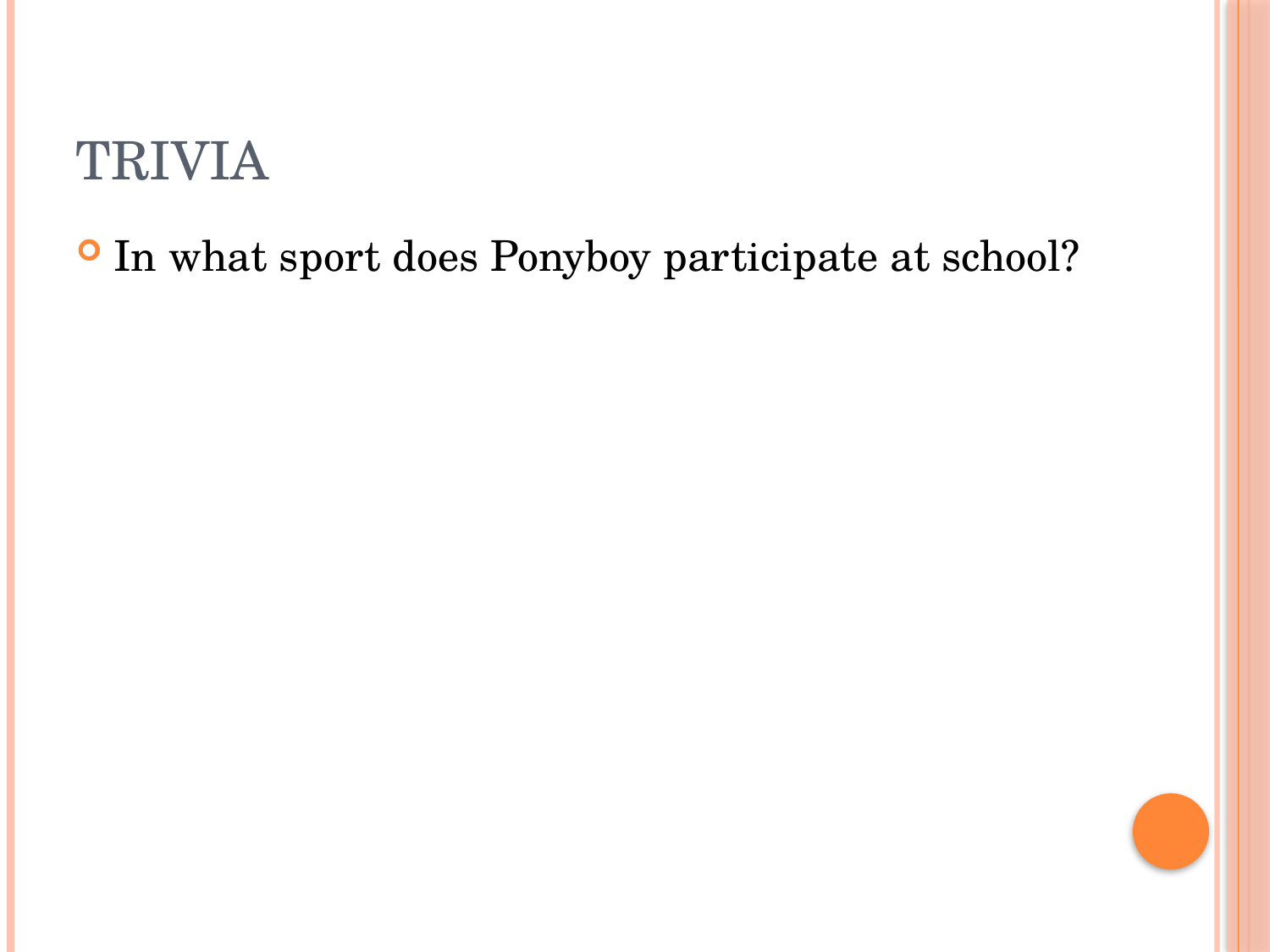

# Trivia
In what sport does Ponyboy participate at school?